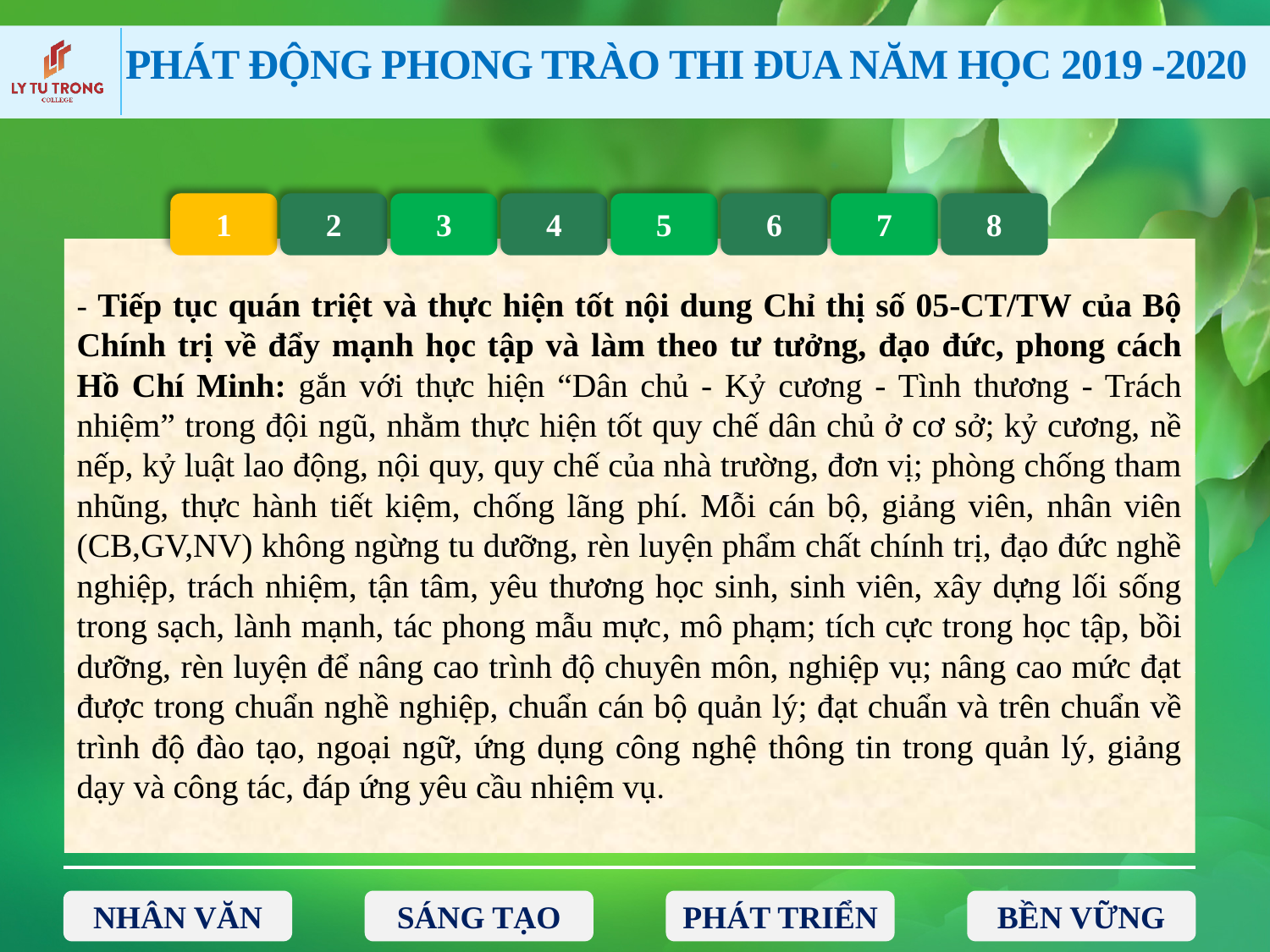

1
2
3
4
5
6
7
8

- Tiếp tục quán triệt và thực hiện tốt nội dung Chỉ thị số 05-CT/TW của Bộ Chính trị về đẩy mạnh học tập và làm theo tư tưởng, đạo đức, phong cách Hồ Chí Minh: gắn với thực hiện “Dân chủ - Kỷ cương - Tình thương - Trách nhiệm” trong đội ngũ, nhằm thực hiện tốt quy chế dân chủ ở cơ sở; kỷ cương, nề nếp, kỷ luật lao động, nội quy, quy chế của nhà trường, đơn vị; phòng chống tham nhũng, thực hành tiết kiệm, chống lãng phí. Mỗi cán bộ, giảng viên, nhân viên (CB,GV,NV) không ngừng tu dưỡng, rèn luyện phẩm chất chính trị, đạo đức nghề nghiệp, trách nhiệm, tận tâm, yêu thương học sinh, sinh viên, xây dựng lối sống trong sạch, lành mạnh, tác phong mẫu mực, mô phạm; tích cực trong học tập, bồi dưỡng, rèn luyện để nâng cao trình độ chuyên môn, nghiệp vụ; nâng cao mức đạt được trong chuẩn nghề nghiệp, chuẩn cán bộ quản lý; đạt chuẩn và trên chuẩn về trình độ đào tạo, ngoại ngữ, ứng dụng công nghệ thông tin trong quản lý, giảng dạy và công tác, đáp ứng yêu cầu nhiệm vụ.